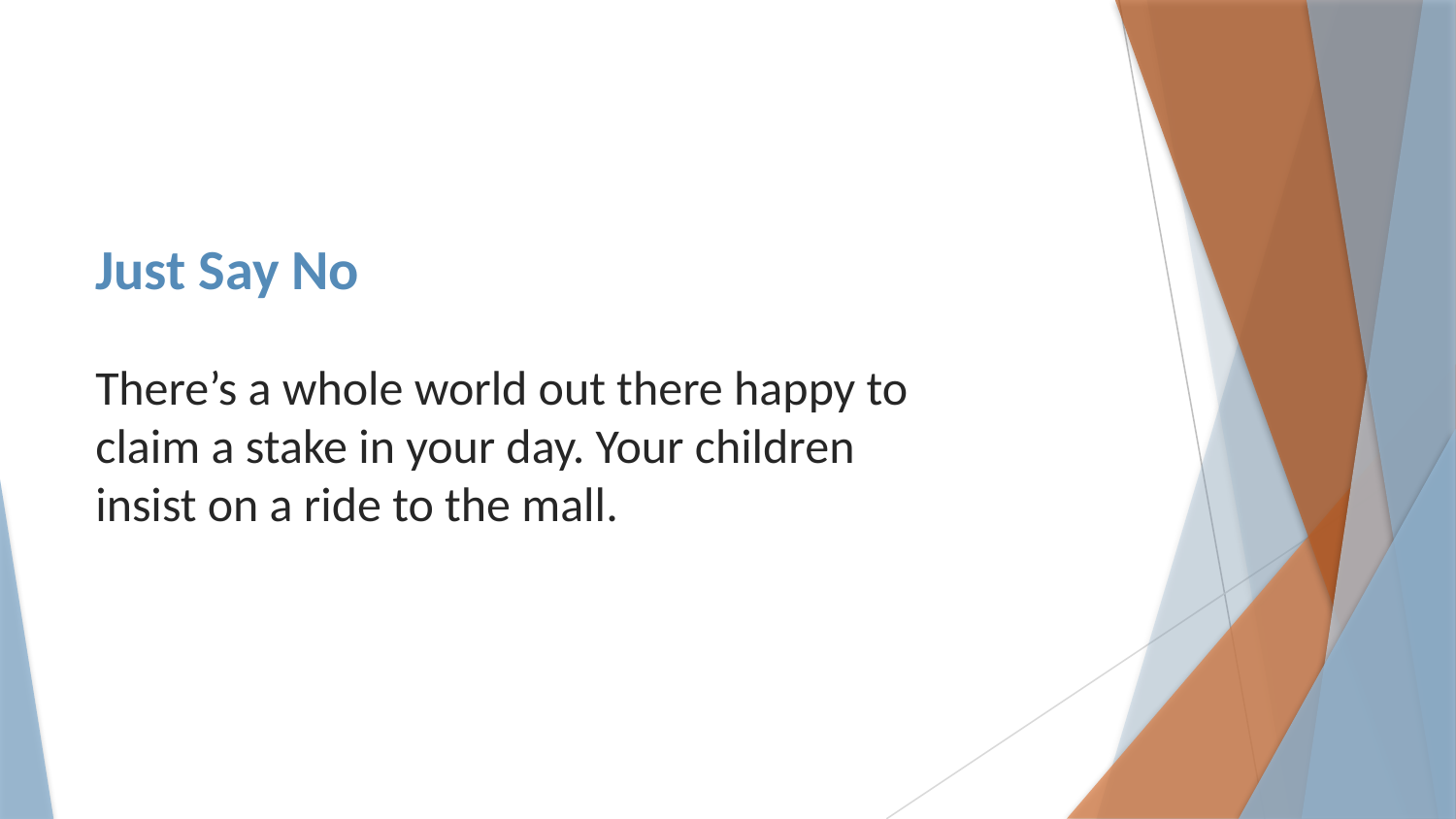

# Just Say No
There’s a whole world out there happy to claim a stake in your day. Your children insist on a ride to the mall.